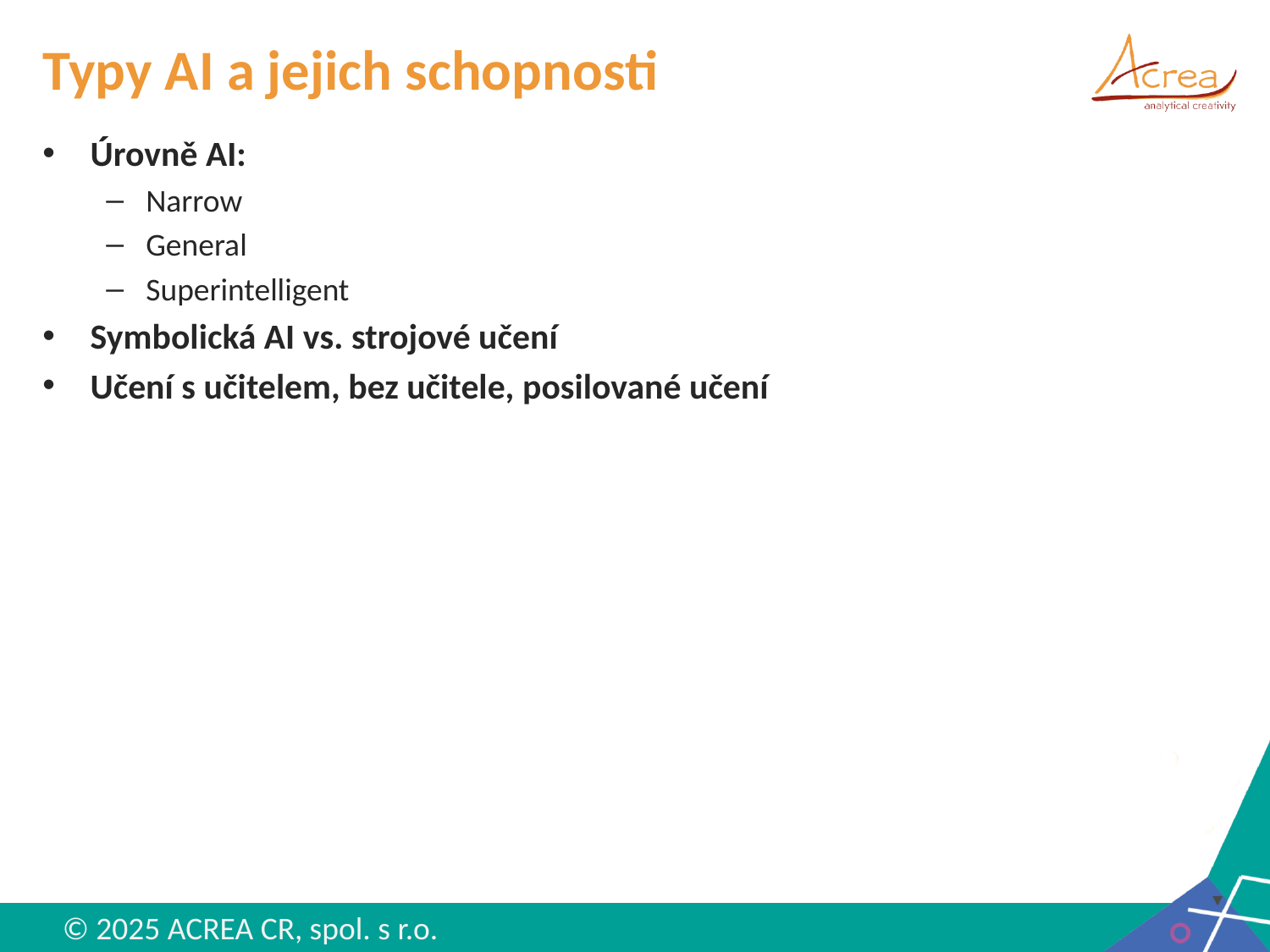

# Typy AI a jejich schopnosti
Úrovně AI:
Narrow
General
Superintelligent
Symbolická AI vs. strojové učení
Učení s učitelem, bez učitele, posilované učení